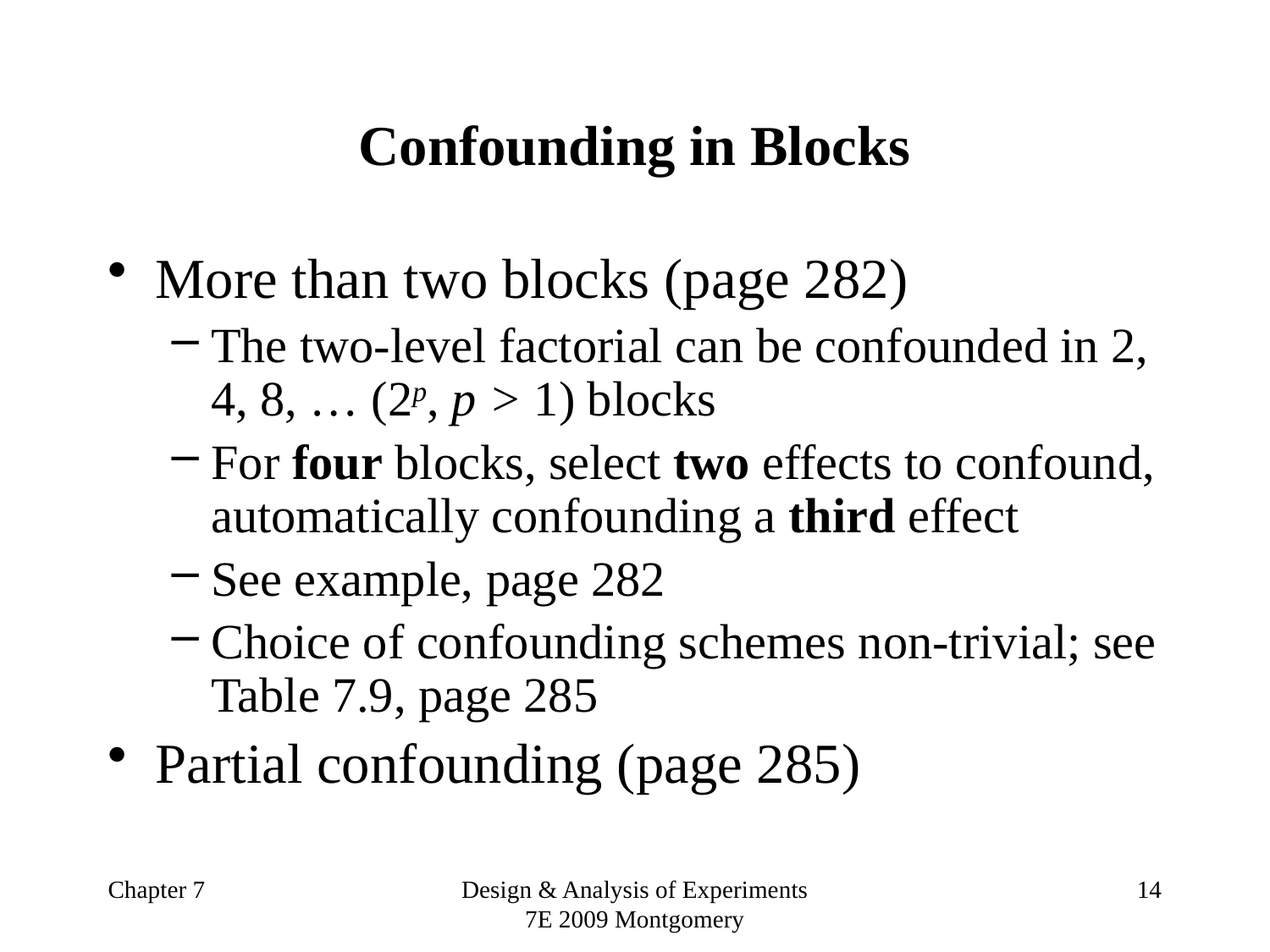

# Confounding in Blocks
More than two blocks (page 282)
The two-level factorial can be confounded in 2, 4, 8, … (2p, p > 1) blocks
For four blocks, select two effects to confound, automatically confounding a third effect
See example, page 282
Choice of confounding schemes non-trivial; see Table 7.9, page 285
Partial confounding (page 285)
Chapter 7
Design & Analysis of Experiments 7E 2009 Montgomery
14